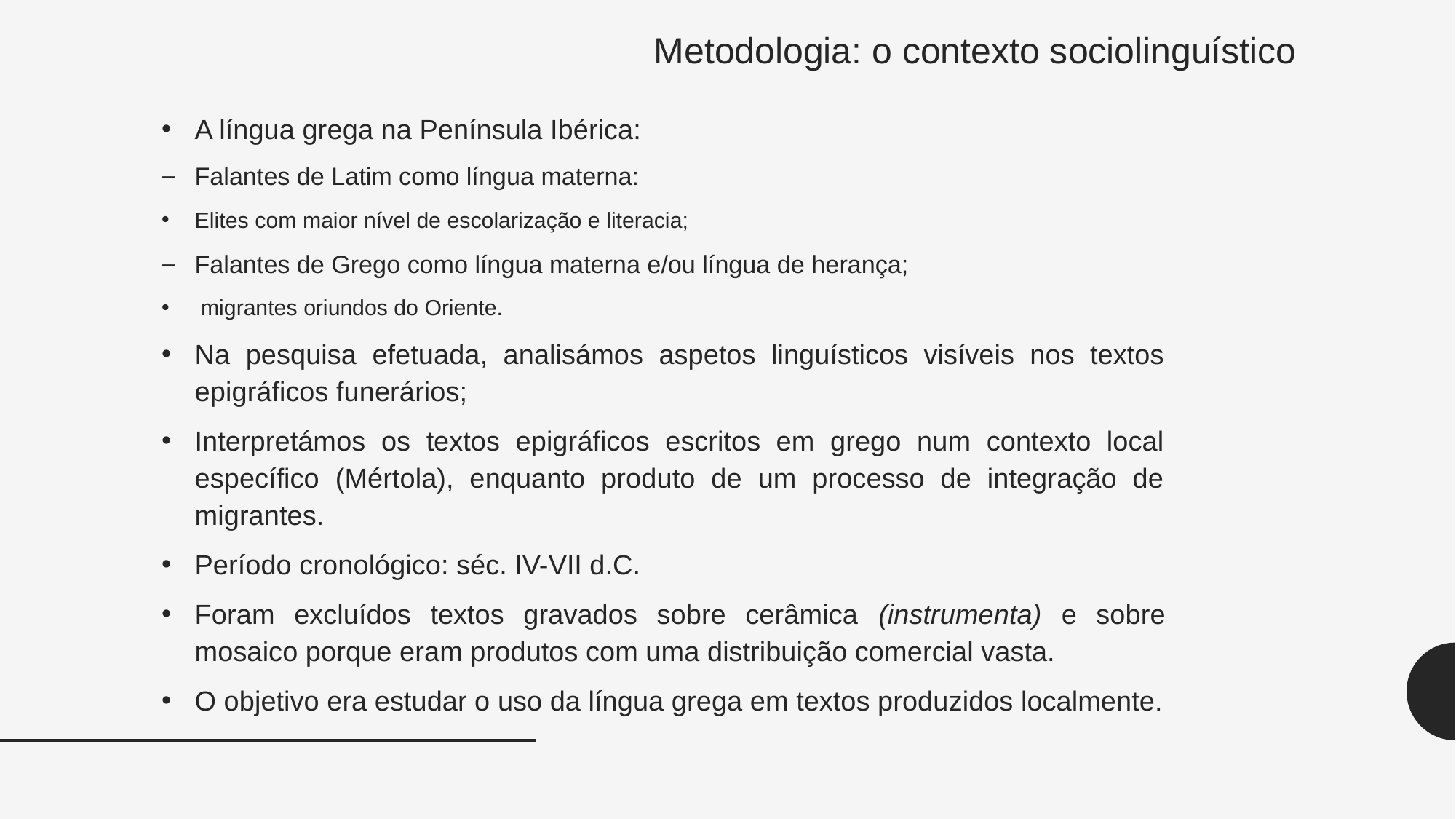

# Metodologia: o contexto sociolinguístico
A língua grega na Península Ibérica:
Falantes de Latim como língua materna:
Elites com maior nível de escolarização e literacia;
Falantes de Grego como língua materna e/ou língua de herança;
 migrantes oriundos do Oriente.
Na pesquisa efetuada, analisámos aspetos linguísticos visíveis nos textos epigráficos funerários;
Interpretámos os textos epigráficos escritos em grego num contexto local específico (Mértola), enquanto produto de um processo de integração de migrantes.
Período cronológico: séc. IV-VII d.C.
Foram excluídos textos gravados sobre cerâmica (instrumenta) e sobre mosaico porque eram produtos com uma distribuição comercial vasta.
O objetivo era estudar o uso da língua grega em textos produzidos localmente.